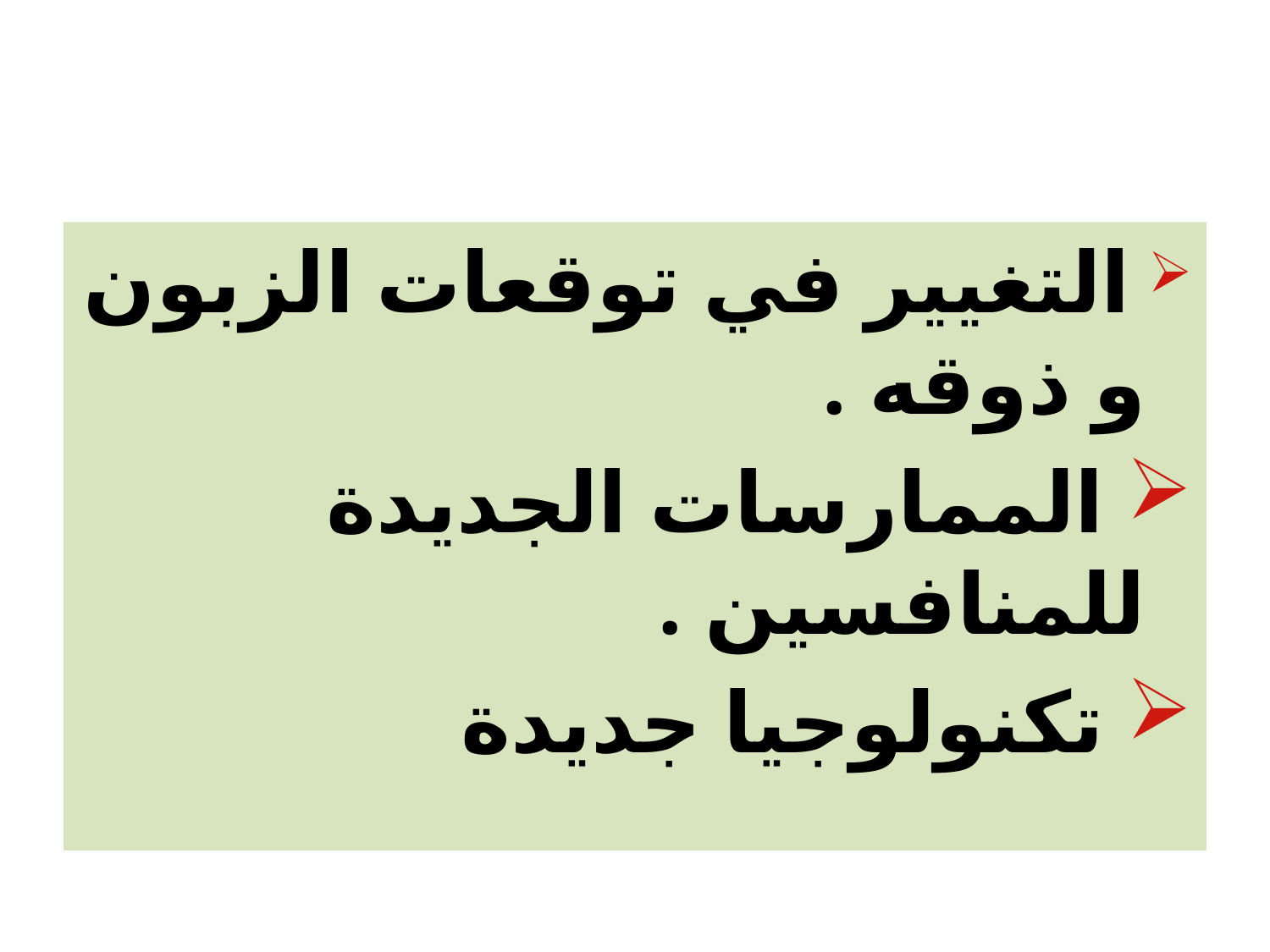

#
 التغيير في توقعات الزبون و ذوقه .
 الممارسات الجديدة للمنافسين .
 تكنولوجيا جديدة